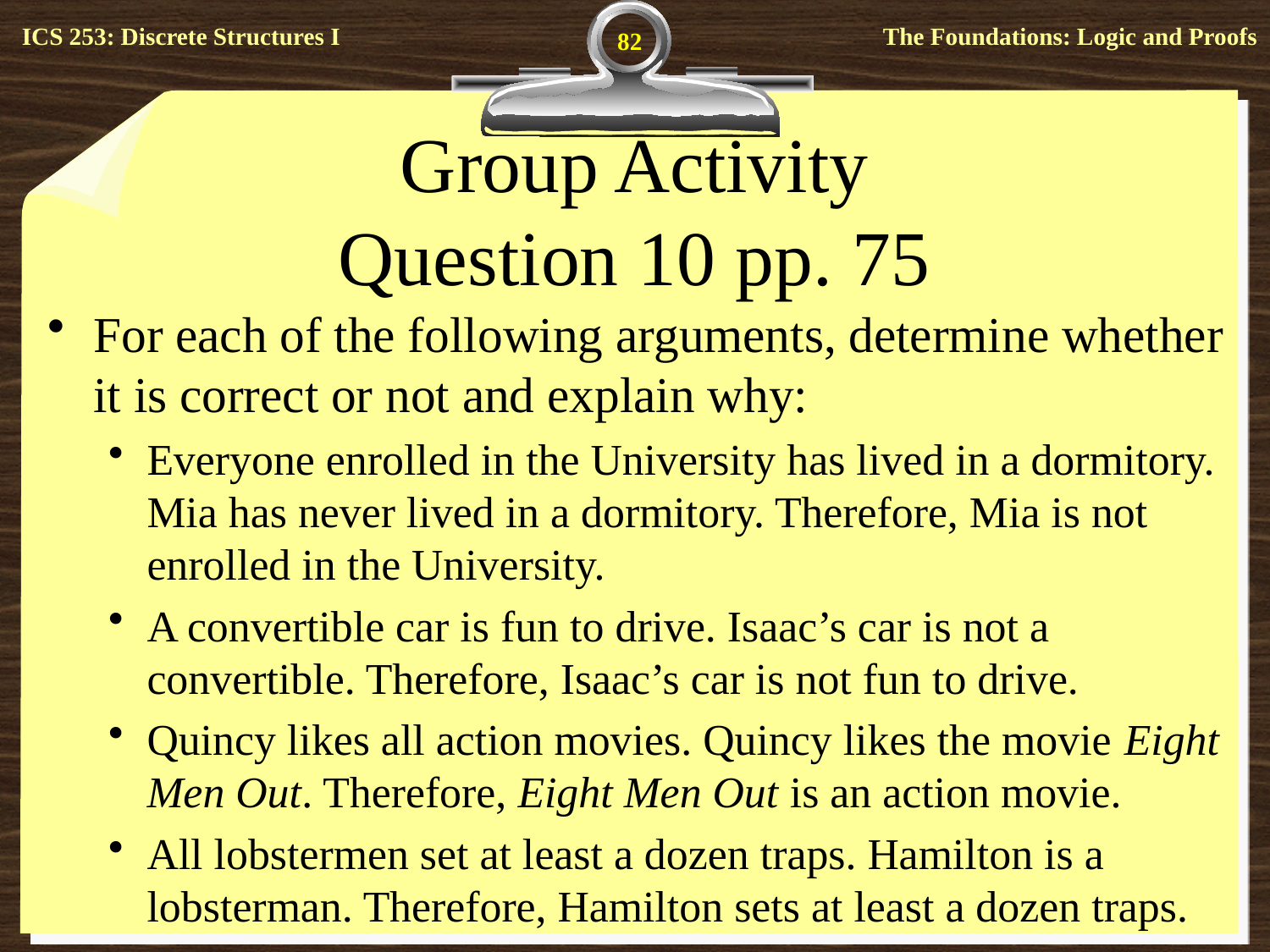

82
# Group Activity Question 10 pp. 75
For each of the following arguments, determine whether it is correct or not and explain why:
Everyone enrolled in the University has lived in a dormitory. Mia has never lived in a dormitory. Therefore, Mia is not enrolled in the University.
A convertible car is fun to drive. Isaac’s car is not a convertible. Therefore, Isaac’s car is not fun to drive.
Quincy likes all action movies. Quincy likes the movie Eight Men Out. Therefore, Eight Men Out is an action movie.
All lobstermen set at least a dozen traps. Hamilton is a lobsterman. Therefore, Hamilton sets at least a dozen traps.